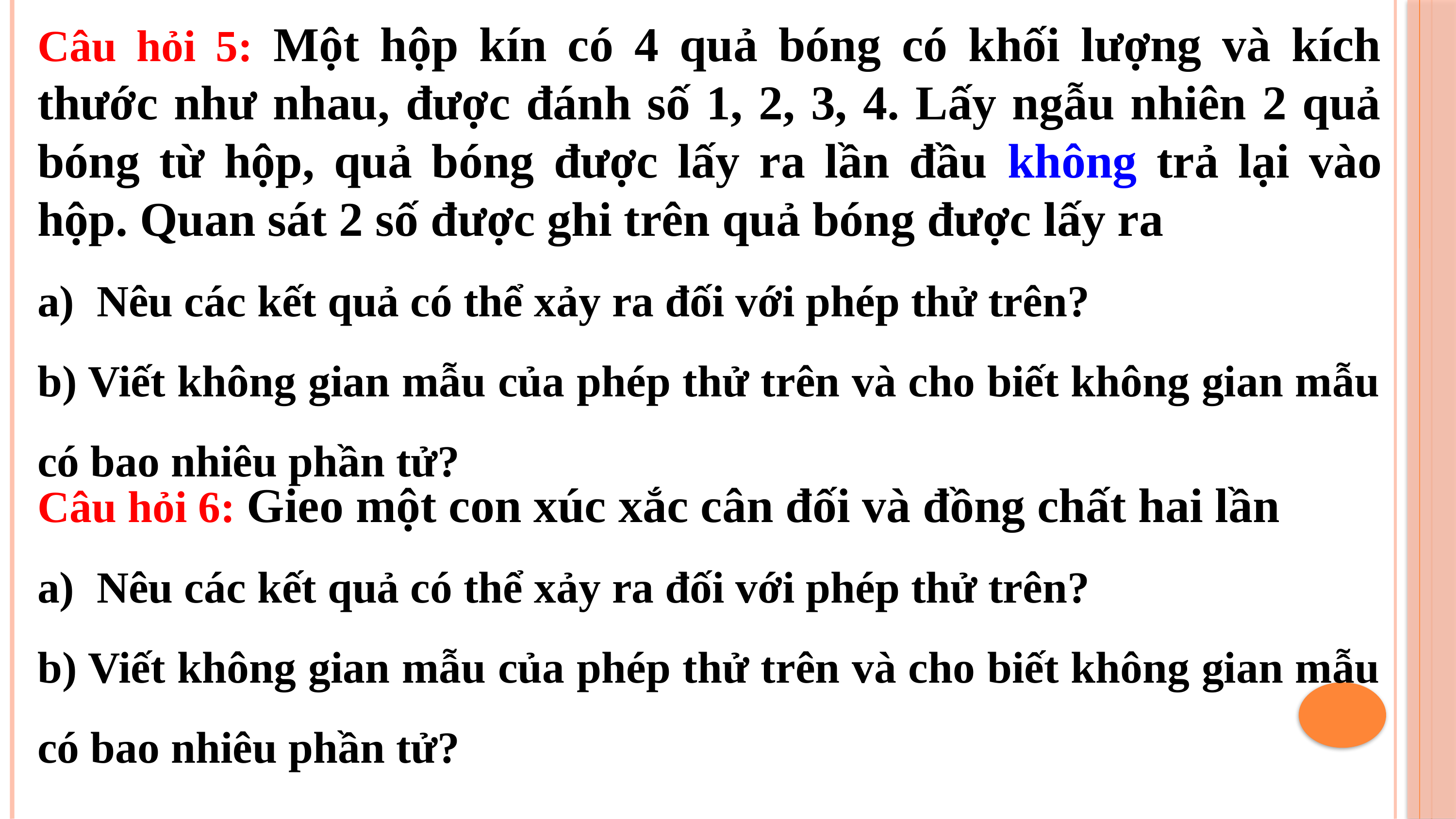

Câu hỏi 5: Một hộp kín có 4 quả bóng có khối lượng và kích thước như nhau, được đánh số 1, 2, 3, 4. Lấy ngẫu nhiên 2 quả bóng từ hộp, quả bóng được lấy ra lần đầu không trả lại vào hộp. Quan sát 2 số được ghi trên quả bóng được lấy ra
Nêu các kết quả có thể xảy ra đối với phép thử trên?
b) Viết không gian mẫu của phép thử trên và cho biết không gian mẫu có bao nhiêu phần tử?
Câu hỏi 6: Gieo một con xúc xắc cân đối và đồng chất hai lần
Nêu các kết quả có thể xảy ra đối với phép thử trên?
b) Viết không gian mẫu của phép thử trên và cho biết không gian mẫu có bao nhiêu phần tử?